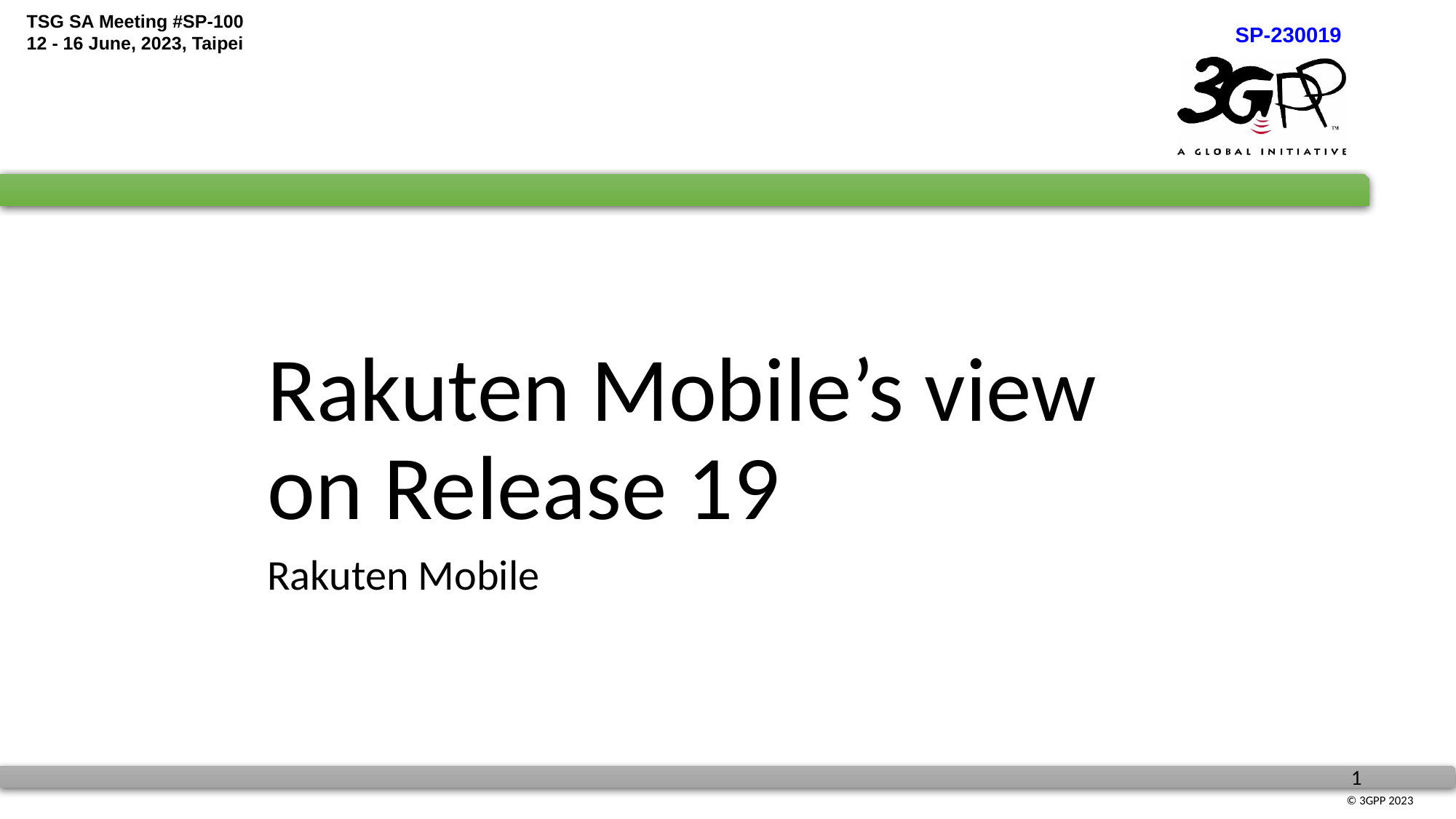

# Rakuten Mobile’s view on Release 19
Rakuten Mobile